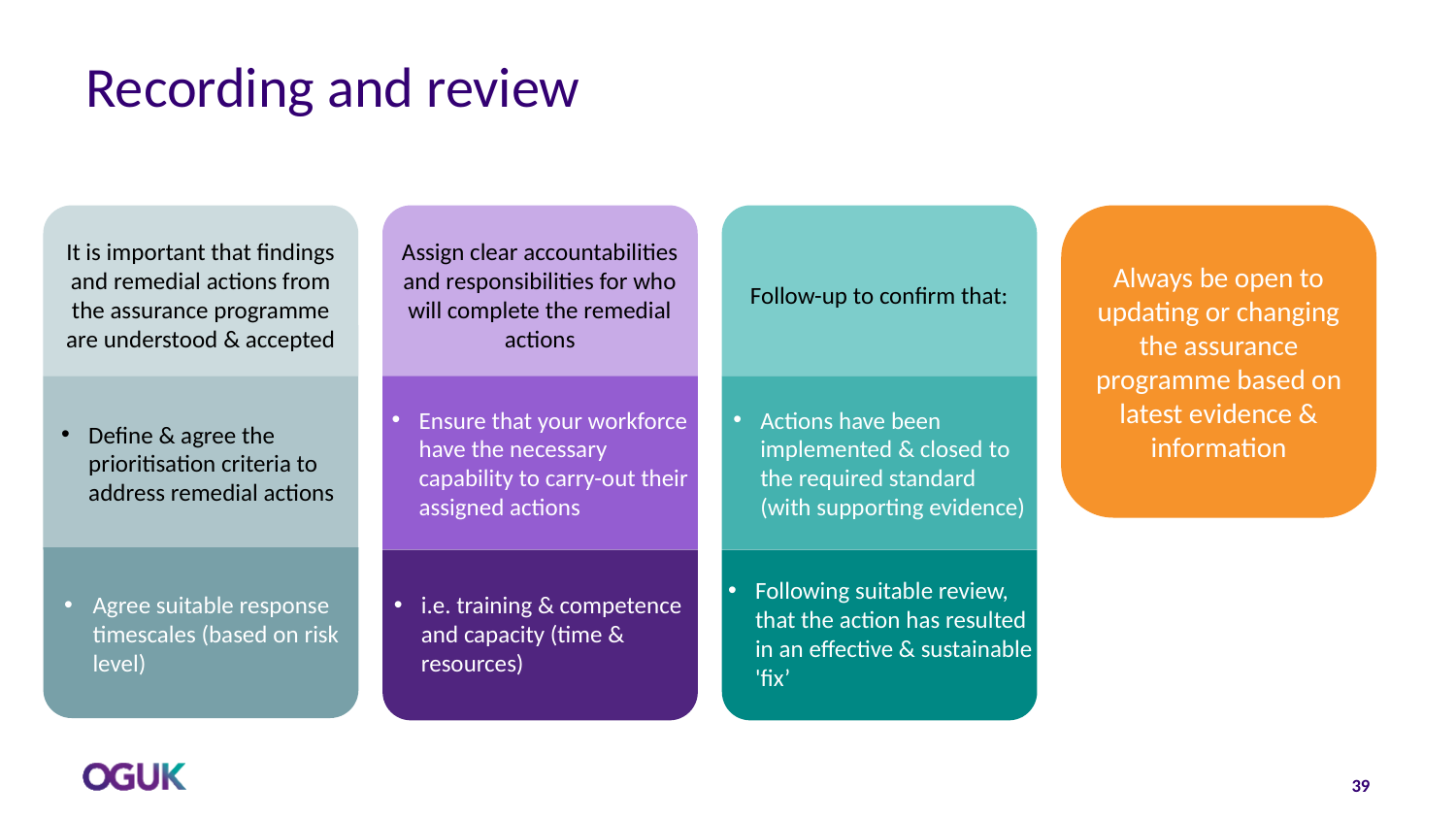

# Recording and review
It is important that findings and remedial actions from the assurance programme are understood & accepted
Assign clear accountabilities and responsibilities for who will complete the remedial actions
Follow-up to confirm that:
Always be open to updating or changing the assurance programme based on latest evidence & information
Define & agree the prioritisation criteria to address remedial actions
Ensure that your workforce have the necessary capability to carry-out their assigned actions
Actions have been implemented & closed to the required standard (with supporting evidence)

Following suitable review, that the action has resulted in an effective & sustainable 'fix’
i.e. training & competence and capacity (time & resources)
Agree suitable response timescales (based on risk level)
39